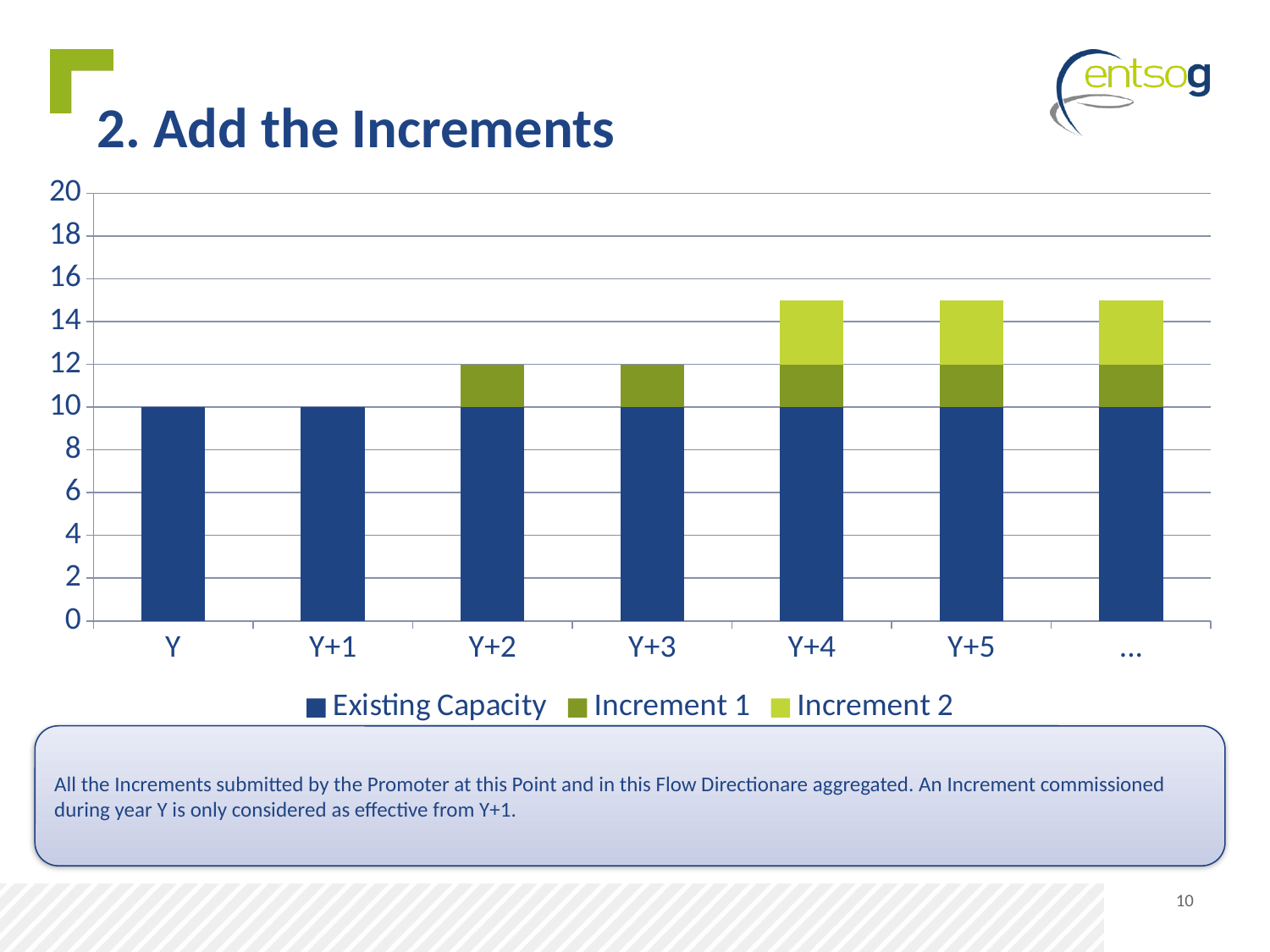

# 2. Add the Increments

### Chart

| Category | Existing Capacity | Increment 1 | Increment 2 |
|---|---|---|---|
| Y | 10.0 | 0.0 | 0.0 |
| Y+1 | 10.0 | 0.0 | 0.0 |
| Y+2 | 10.0 | 2.0 | 0.0 |
| Y+3 | 10.0 | 2.0 | 0.0 |
| Y+4 | 10.0 | 2.0 | 3.0 |
| Y+5 | 10.0 | 2.0 | 3.0 |
| ... | 10.0 | 2.0 | 3.0 |
All the Increments submitted by the Promoter at this Point and in this Flow Directionare aggregated. An Increment commissioned during year Y is only considered as effective from Y+1.
10